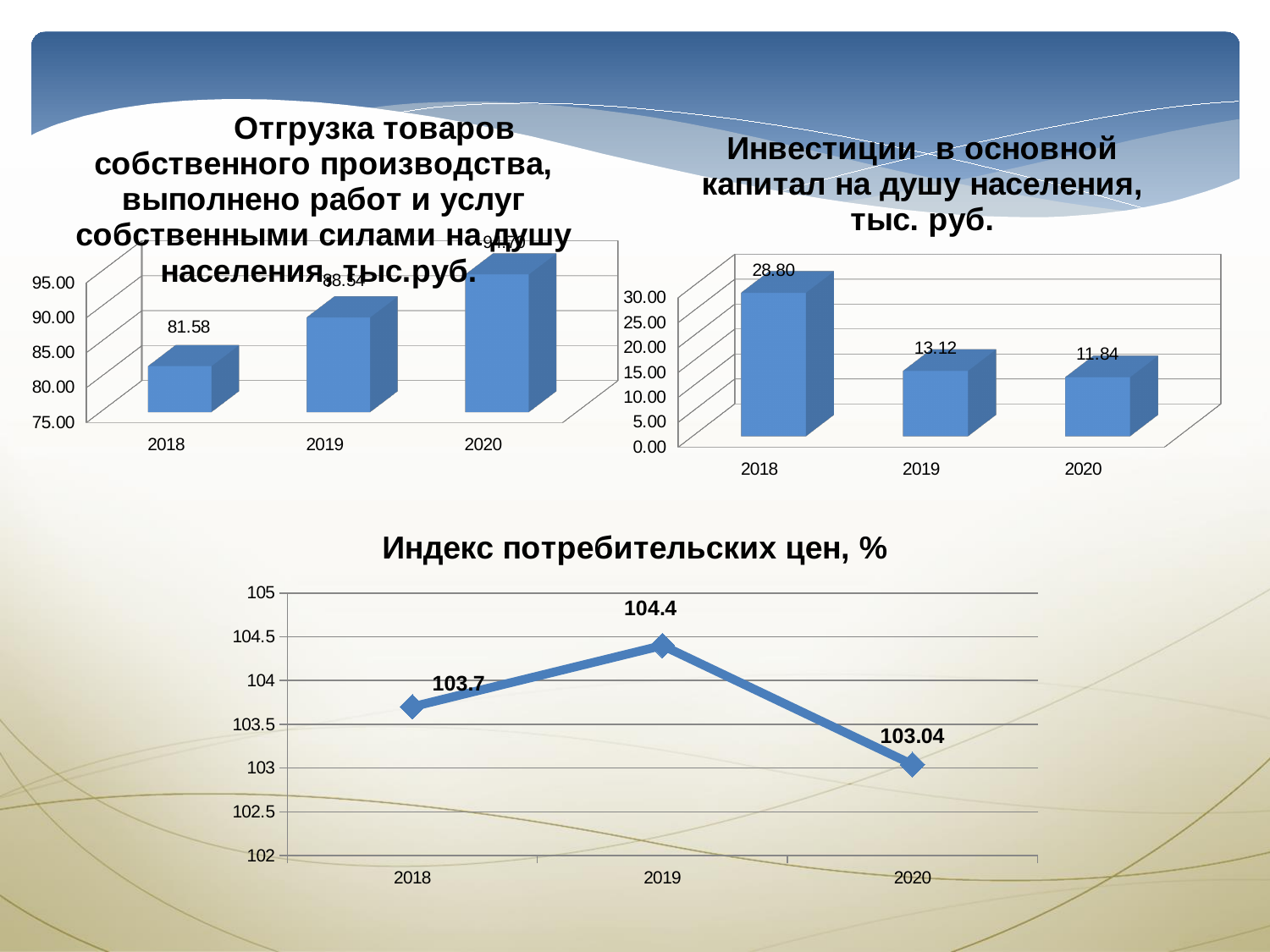

[unsupported chart]

[unsupported chart]

### Chart:

| Category | Индекс потребительских цен, % |
|---|---|
| 2018 | 103.7 |
| 2019 | 104.4 |
| 2020 | 103.04 |